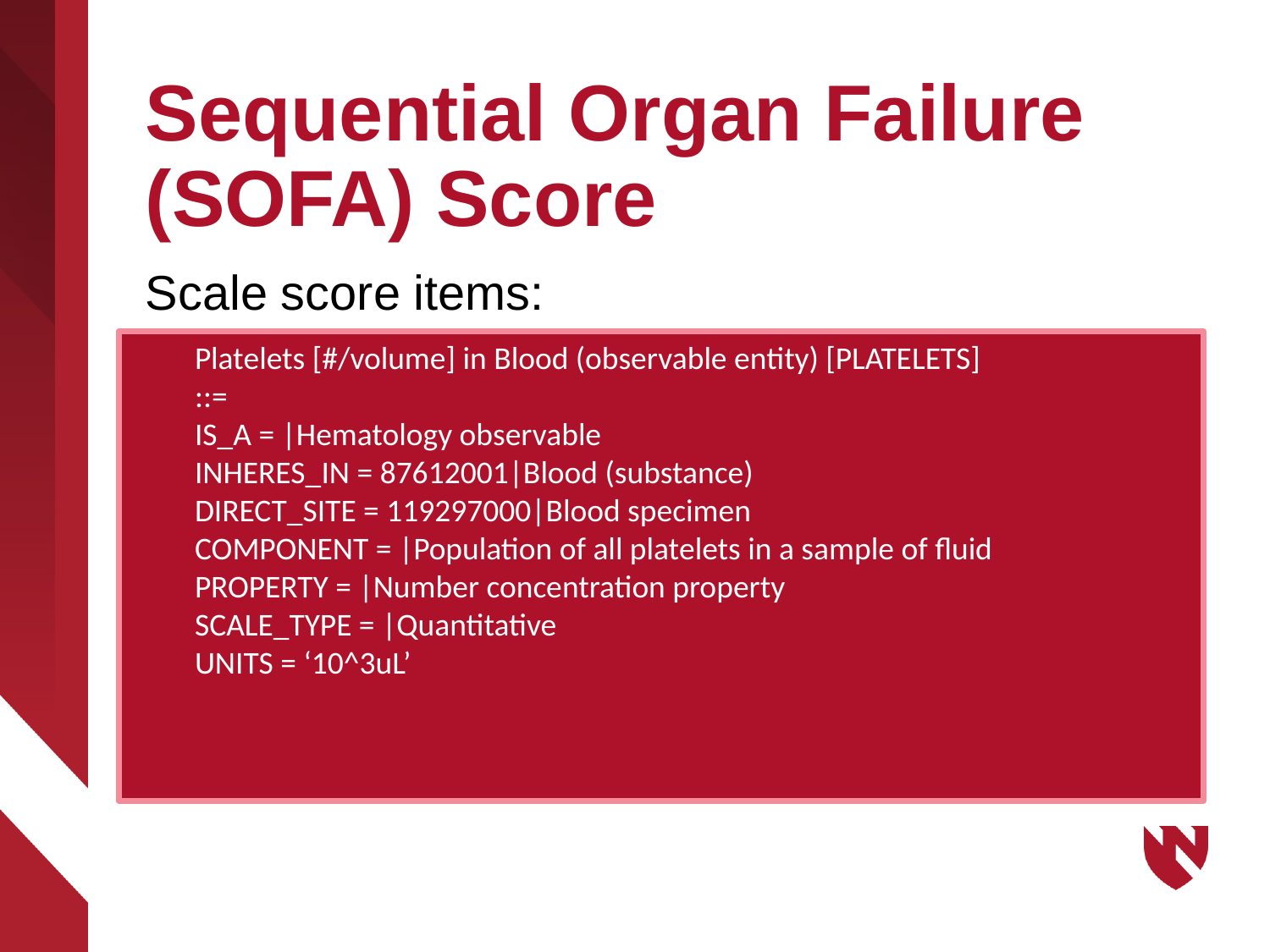

# Sequential Organ Failure (SOFA) Score
Scale score items:
Fraction inhaled oxygen content(%)
Platelet count (10³/µL)
Glasgow Coma Scale (estimate if on sedatives)
Bilirubin (umol/L)
Mean arterial pressure(mmHg) or dose of pressors in use
Creatinine(umol/L) or Urine output

Platelets [#/volume] in Blood (observable entity) [PLATELETS]
::=
IS_A = |Hematology observable
INHERES_IN = 87612001|Blood (substance)
DIRECT_SITE = 119297000|Blood specimen
COMPONENT = |Population of all platelets in a sample of fluid
PROPERTY = |Number concentration property
SCALE_TYPE = |Quantitative
UNITS = ‘10^3uL’